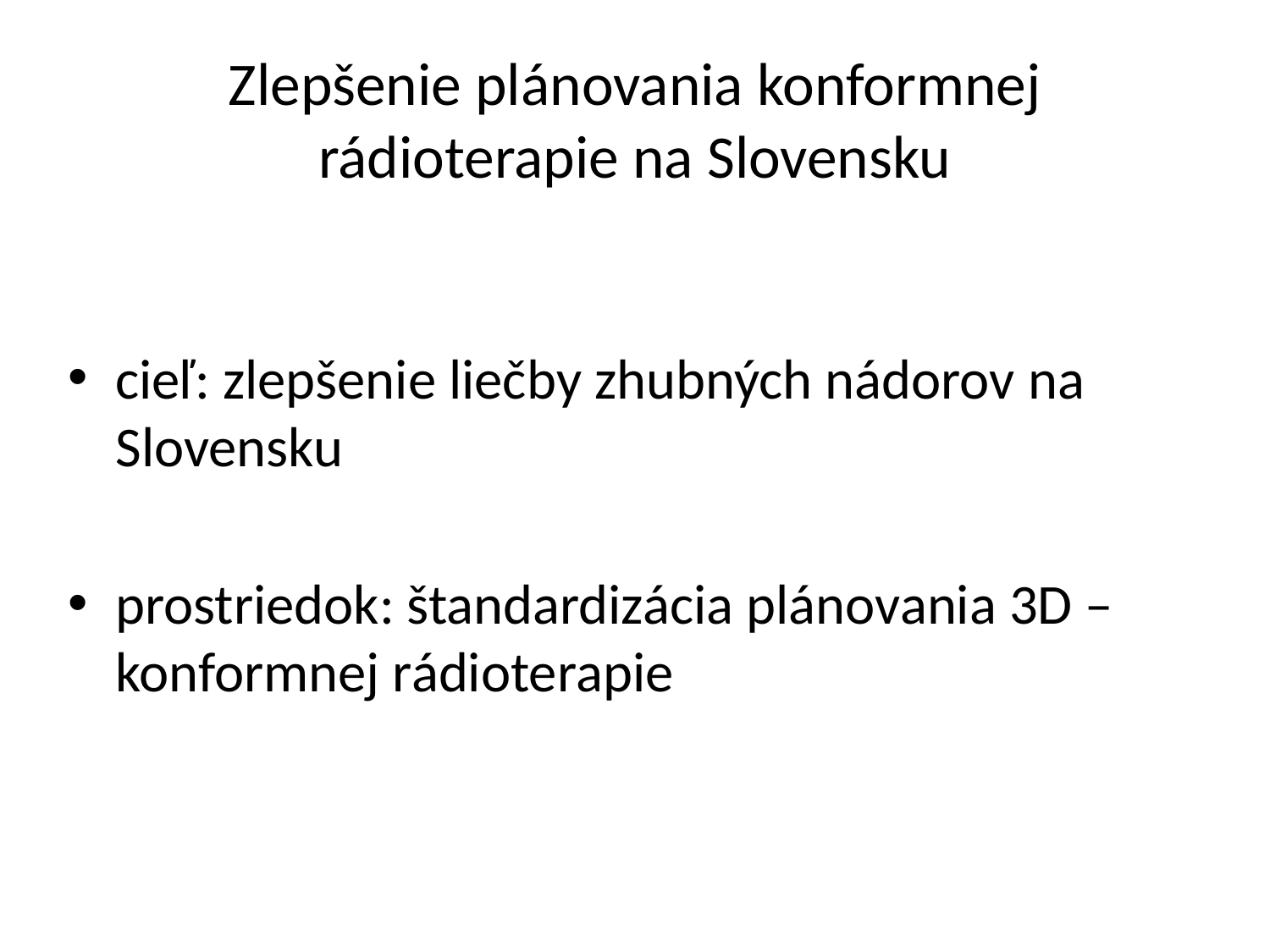

# Zlepšenie plánovania konformnej rádioterapie na Slovensku
cieľ: zlepšenie liečby zhubných nádorov na Slovensku

prostriedok: štandardizácia plánovania 3D – konformnej rádioterapie